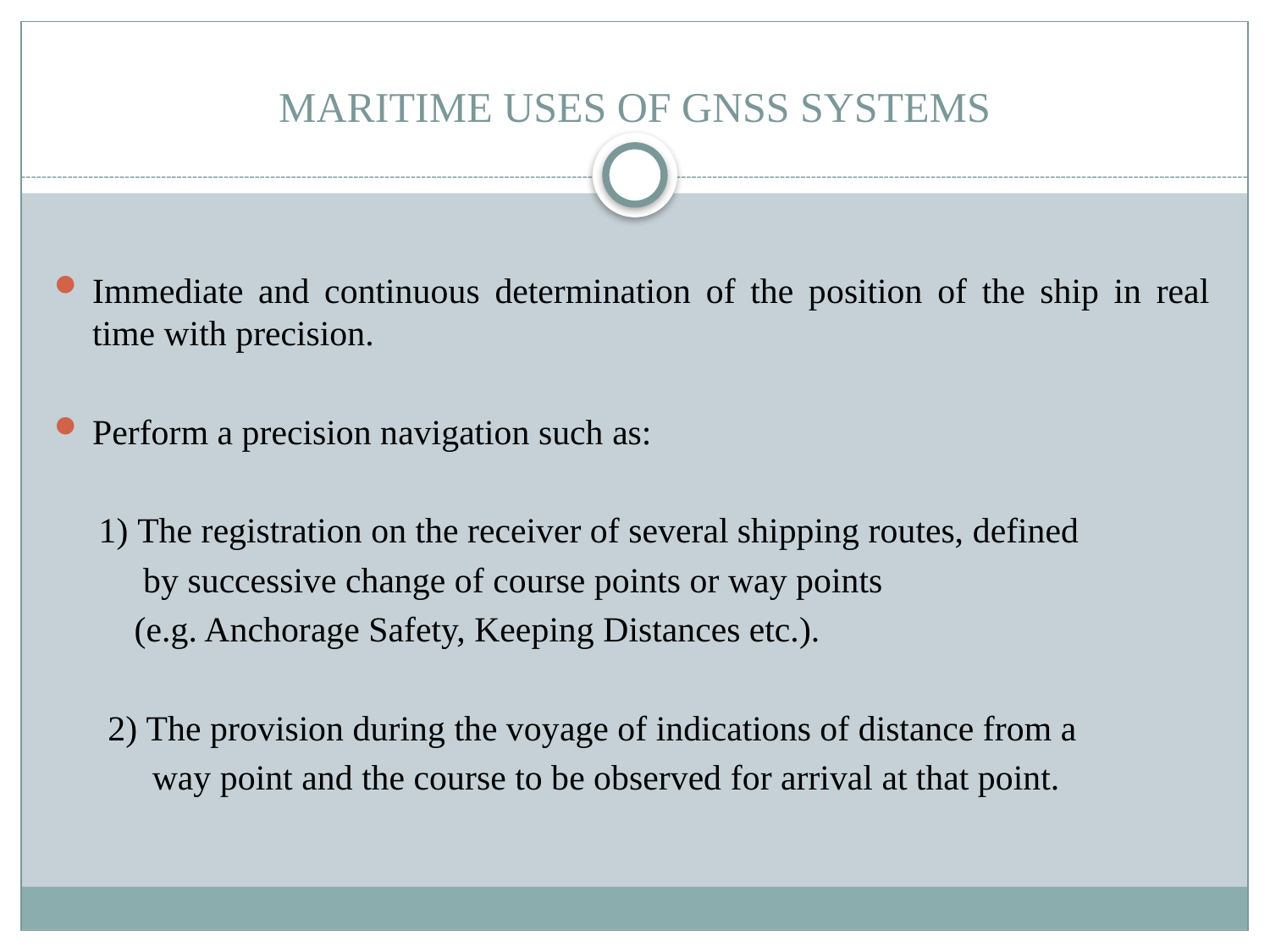

# MARITIME USES OF GNSS SYSTEMS

Immediate and continuous determination of the position of the ship in real time with precision.

Perform a precision navigation such as:

     1) The registration on the receiver of several shipping routes, defined
          by successive change of course points or way points
         (e.g. Anchorage Safety, Keeping Distances etc.).

      2) The provision during the voyage of indications of distance from a
           way point and the course to be observed for arrival at that point.